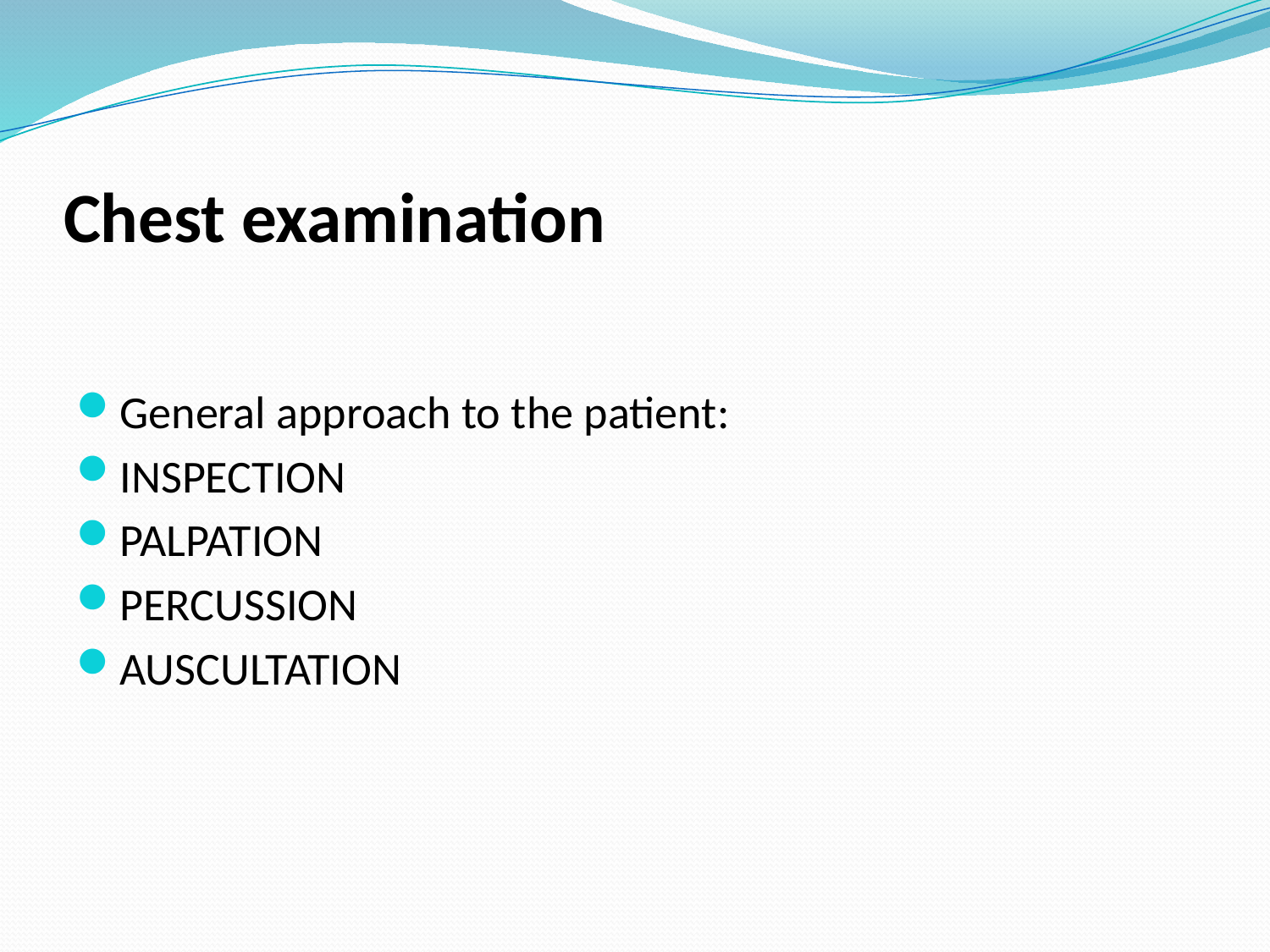

# Chest examination
General approach to the patient:
INSPECTION
PALPATION
PERCUSSION
AUSCULTATION